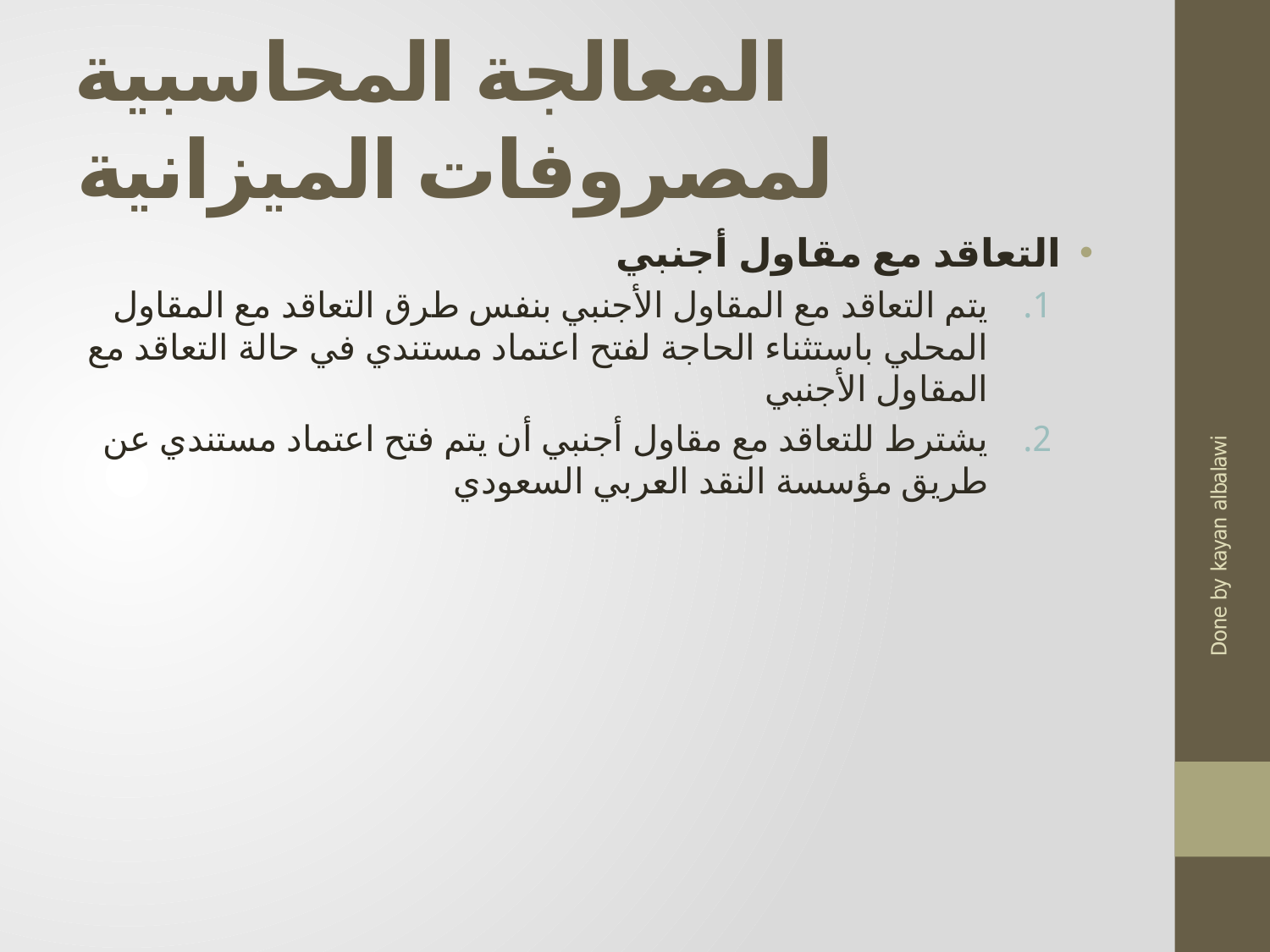

# المعالجة المحاسبية لمصروفات الميزانية
التعاقد مع مقاول أجنبي
يتم التعاقد مع المقاول الأجنبي بنفس طرق التعاقد مع المقاول المحلي باستثناء الحاجة لفتح اعتماد مستندي في حالة التعاقد مع المقاول الأجنبي
يشترط للتعاقد مع مقاول أجنبي أن يتم فتح اعتماد مستندي عن طريق مؤسسة النقد العربي السعودي
Done by kayan albalawi